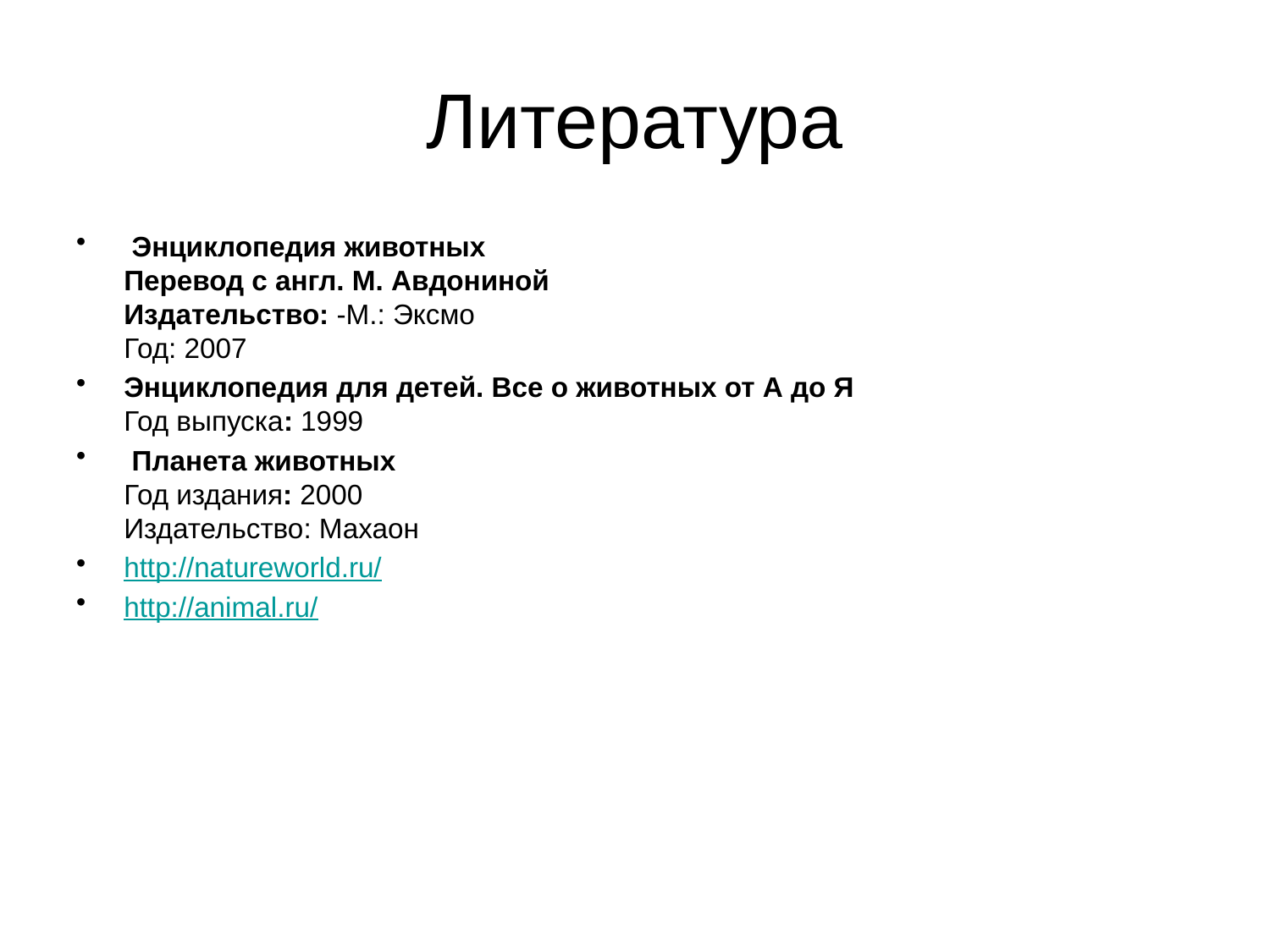

# Литература
 Энциклопедия животных
Перевод с англ. М. Авдониной
Издательство: -М.: Эксмо
Год: 2007
Энциклопедия для детей. Все о животных от А до Я
Год выпуска: 1999
 Планета животных
Год издания: 2000
Издательство: Махаон
http://natureworld.ru/
http://animal.ru/